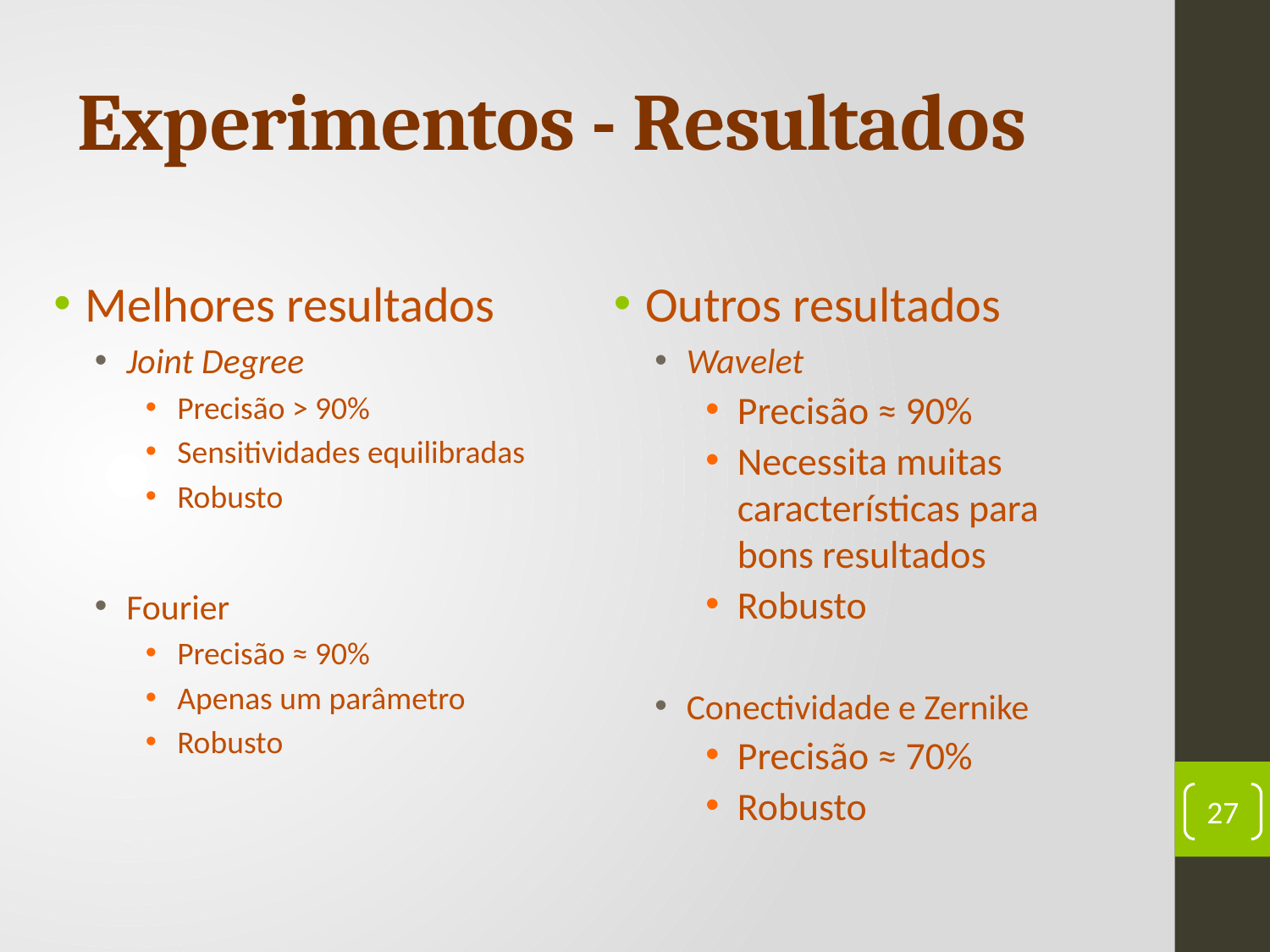

# Experimentos - Resultados
Melhores resultados
Joint Degree
Precisão > 90%
Sensitividades equilibradas
Robusto

Fourier
Precisão ≈ 90%
Apenas um parâmetro
Robusto

Outros resultados
Wavelet
Precisão ≈ 90%
Necessita muitas características para bons resultados
Robusto

Conectividade e Zernike
Precisão ≈ 70%
Robusto

27